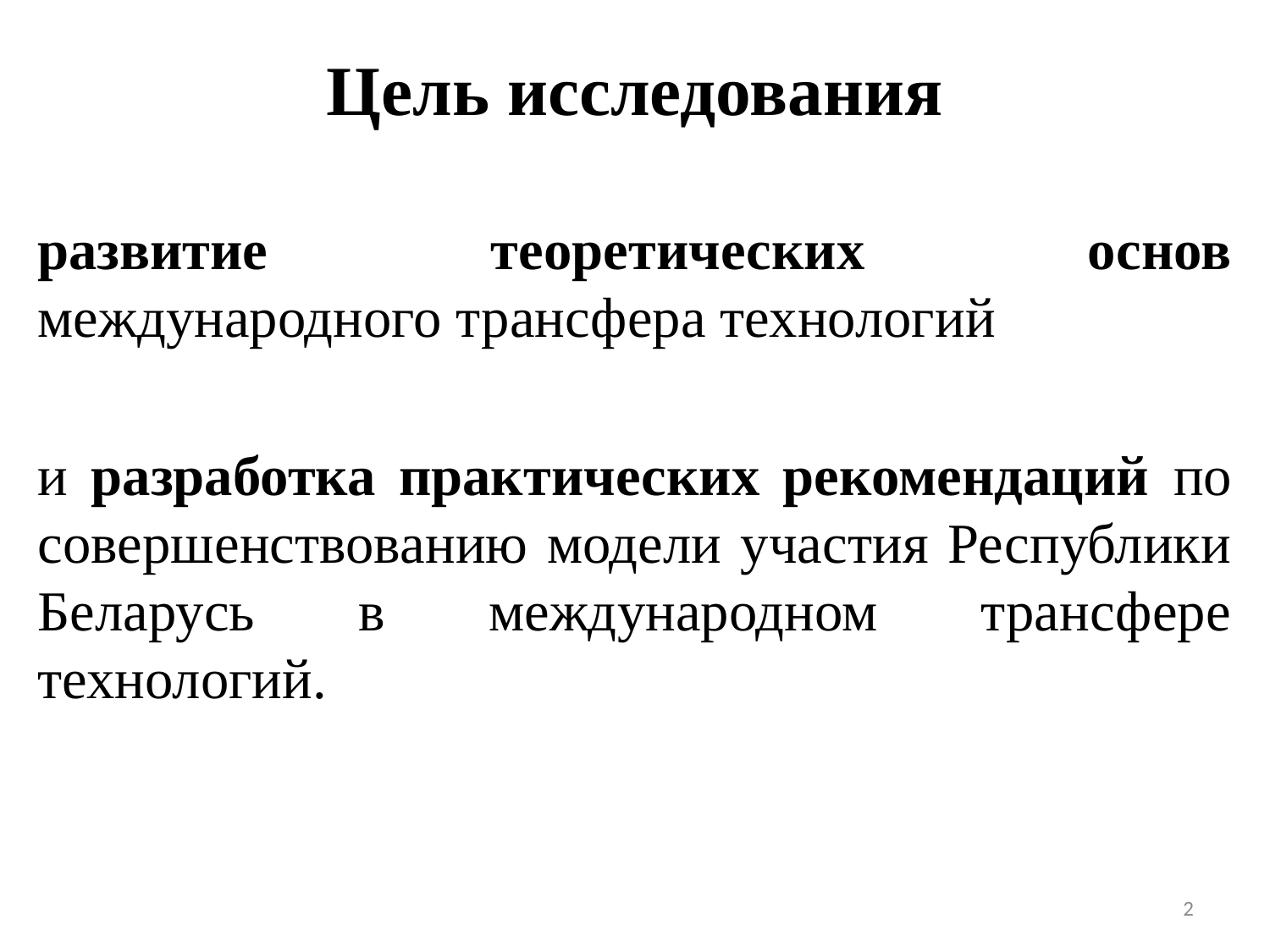

# Цель исследования

развитие теоретических основ международного трансфера технологий

и разработка практических рекомендаций по совершенствованию модели участия Республики Беларусь в международном трансфере технологий.
2